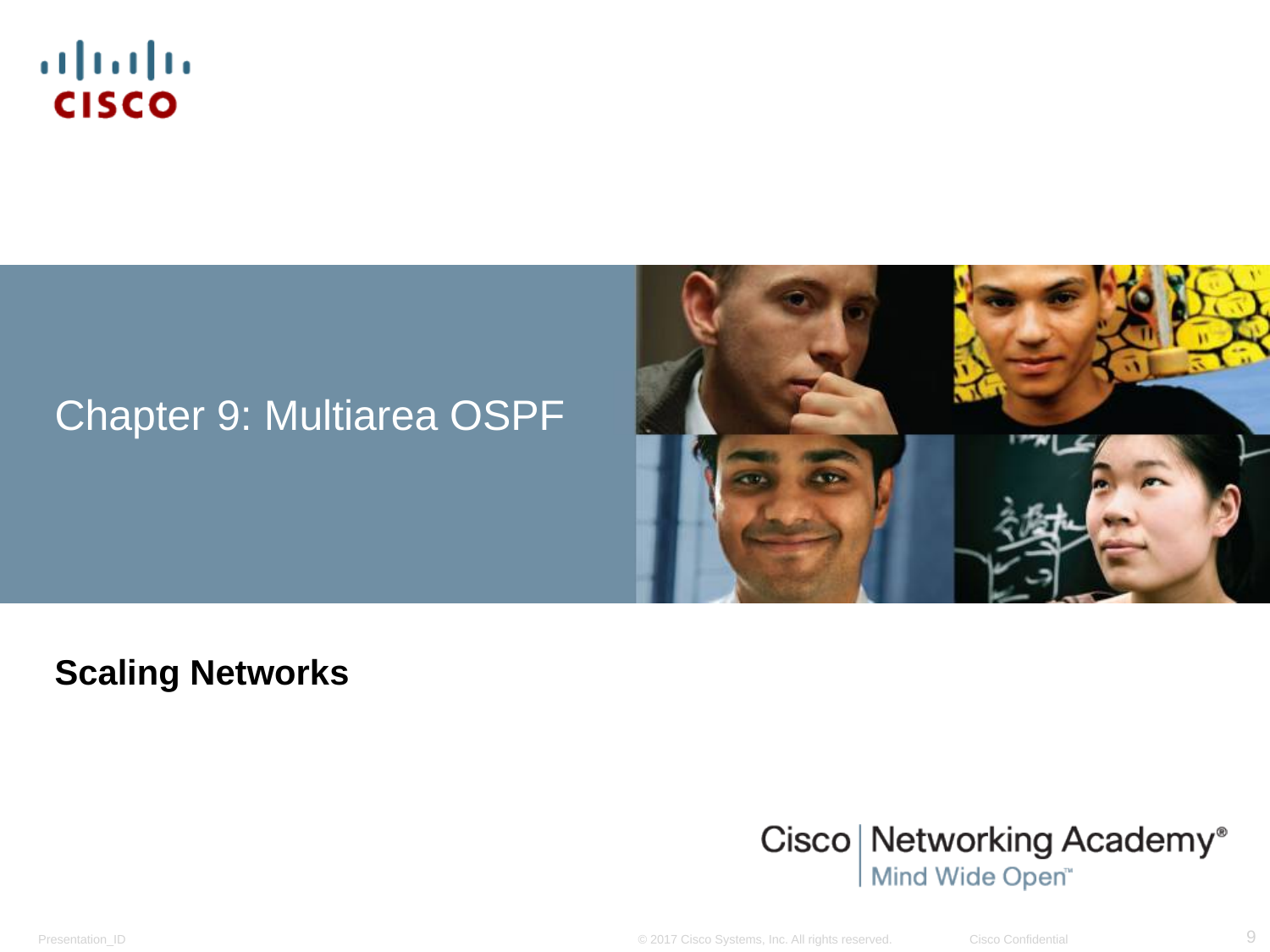

# Chapter 9: Multiarea OSPF
Scaling Networks